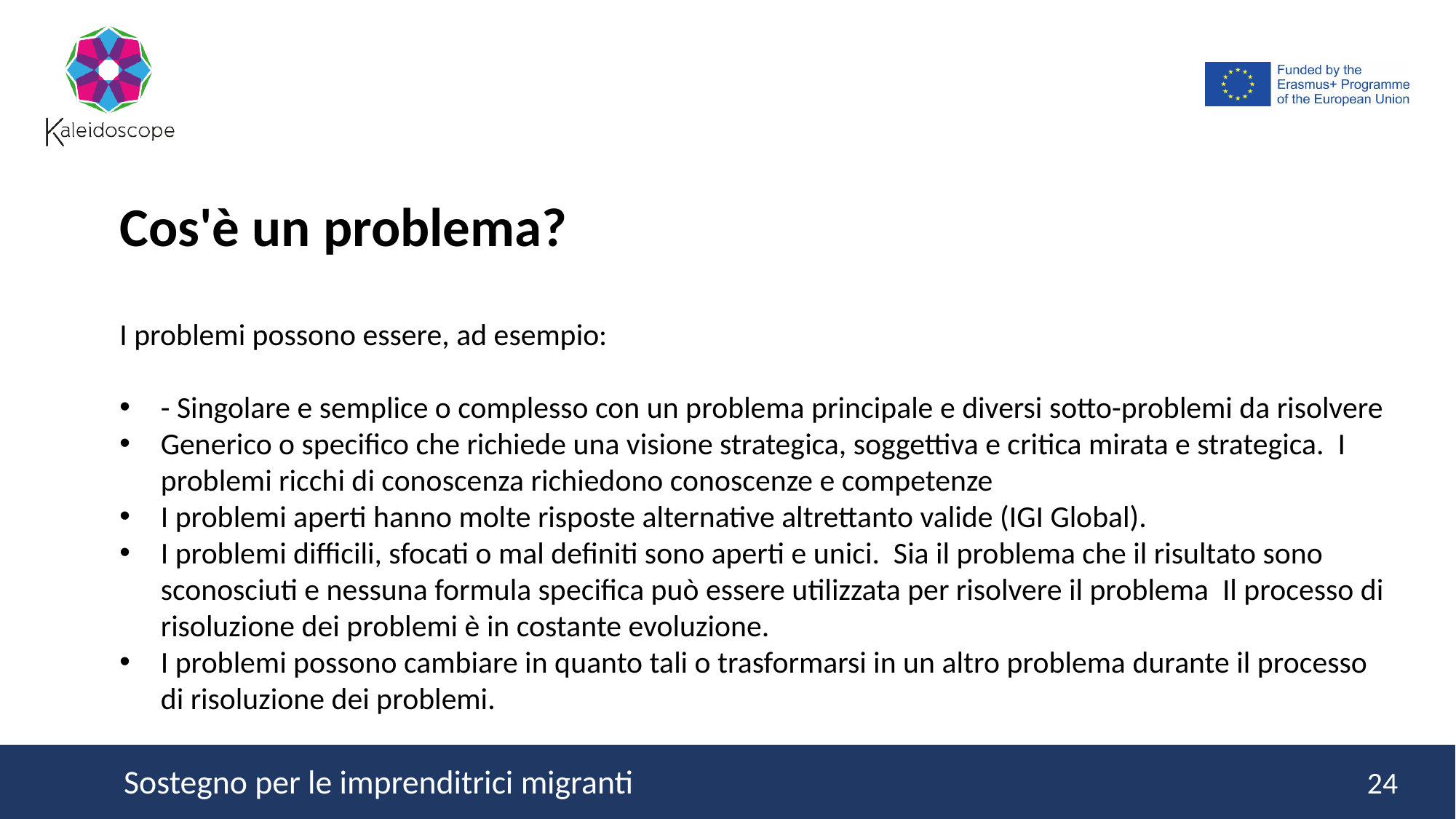

Cos'è un problema?
I problemi possono essere, ad esempio:

- Singolare e semplice o complesso con un problema principale e diversi sotto-problemi da risolvere
Generico o specifico che richiede una visione strategica, soggettiva e critica mirata e strategica.  I problemi ricchi di conoscenza richiedono conoscenze e competenze
I problemi aperti hanno molte risposte alternative altrettanto valide (IGI Global).
I problemi difficili, sfocati o mal definiti sono aperti e unici.  Sia il problema che il risultato sono sconosciuti e nessuna formula specifica può essere utilizzata per risolvere il problema  Il processo di risoluzione dei problemi è in costante evoluzione.
I problemi possono cambiare in quanto tali o trasformarsi in un altro problema durante il processo di risoluzione dei problemi.

24